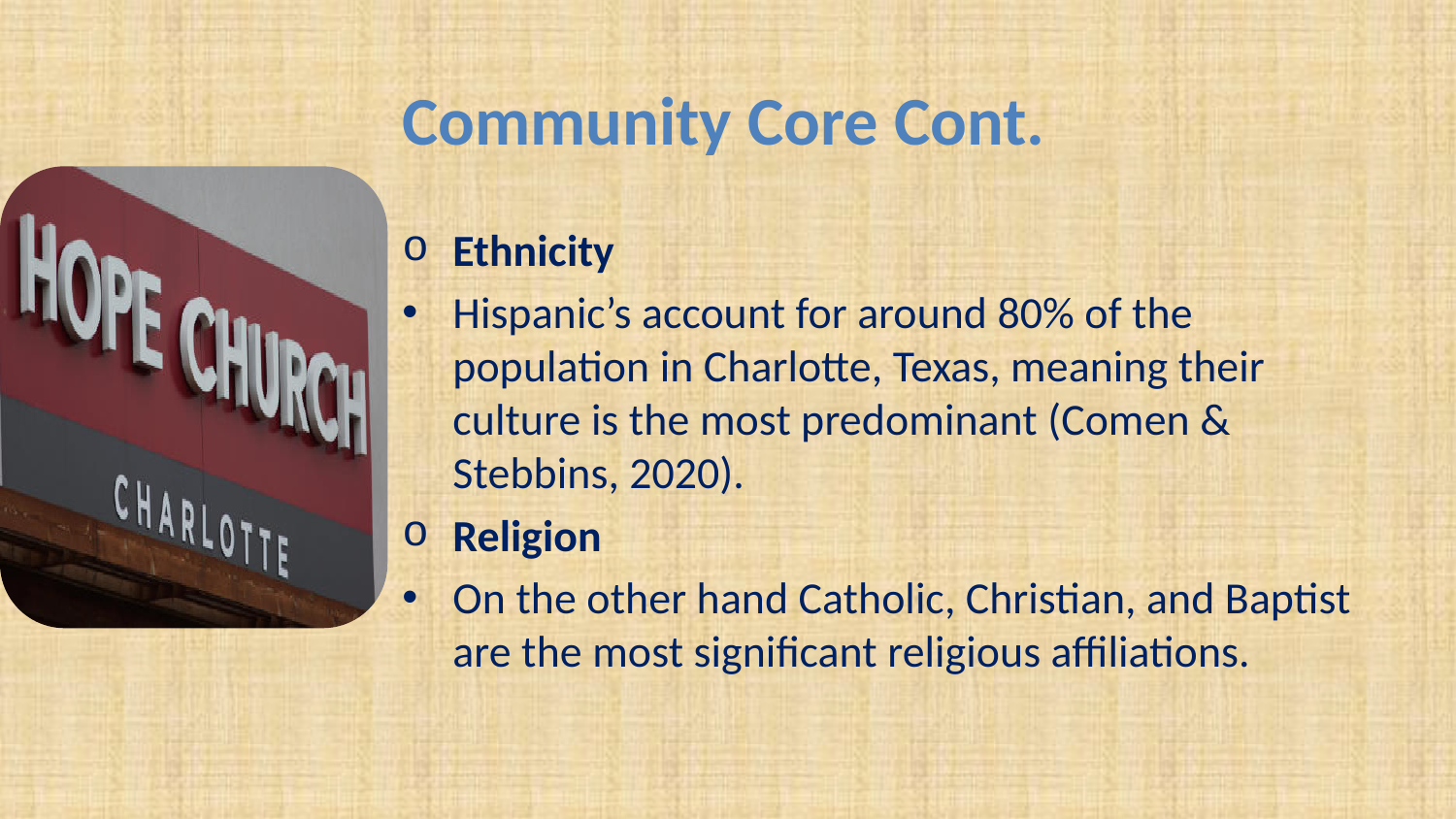

# Community Core Cont.

Ethnicity
Hispanic’s account for around 80% of the population in Charlotte, Texas, meaning their culture is the most predominant (Comen & Stebbins, 2020).
Religion
On the other hand Catholic, Christian, and Baptist are the most significant religious affiliations.